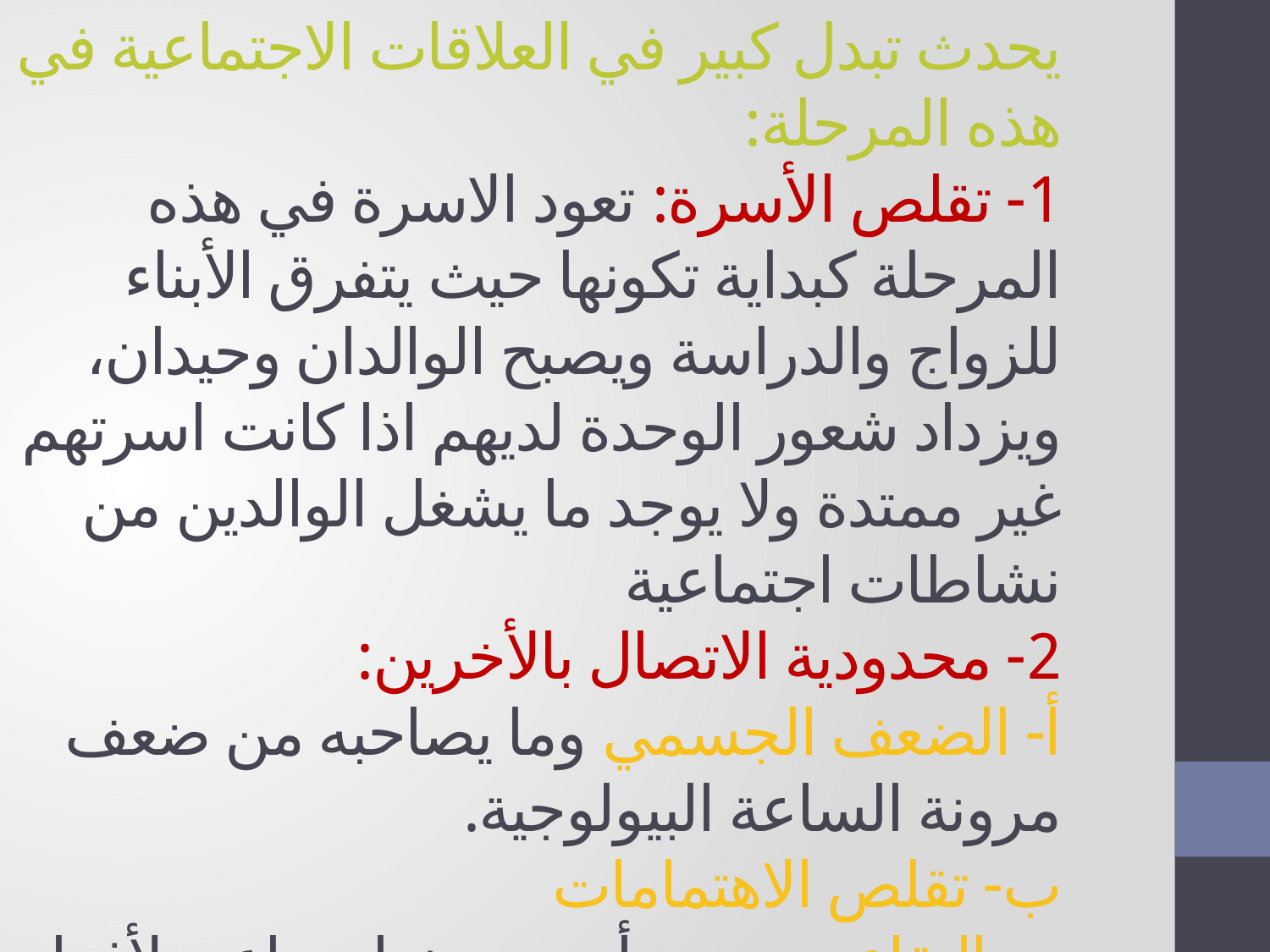

# يحدث تبدل كبير في العلاقات الاجتماعية في هذه المرحلة: 1- تقلص الأسرة: تعود الاسرة في هذه المرحلة كبداية تكونها حيث يتفرق الأبناء للزواج والدراسة ويصبح الوالدان وحيدان، ويزداد شعور الوحدة لديهم اذا كانت اسرتهم غير ممتدة ولا يوجد ما يشغل الوالدين من نشاطات اجتماعية 2- محدودية الاتصال بالأخرين: أ- الضعف الجسمي وما يصاحبه من ضعف مرونة الساعة البيولوجية. ب- تقلص الاهتمامات ج- التقاعد و يعتبر أهم حدث اجتماعي لأفراد هذه المرحلة